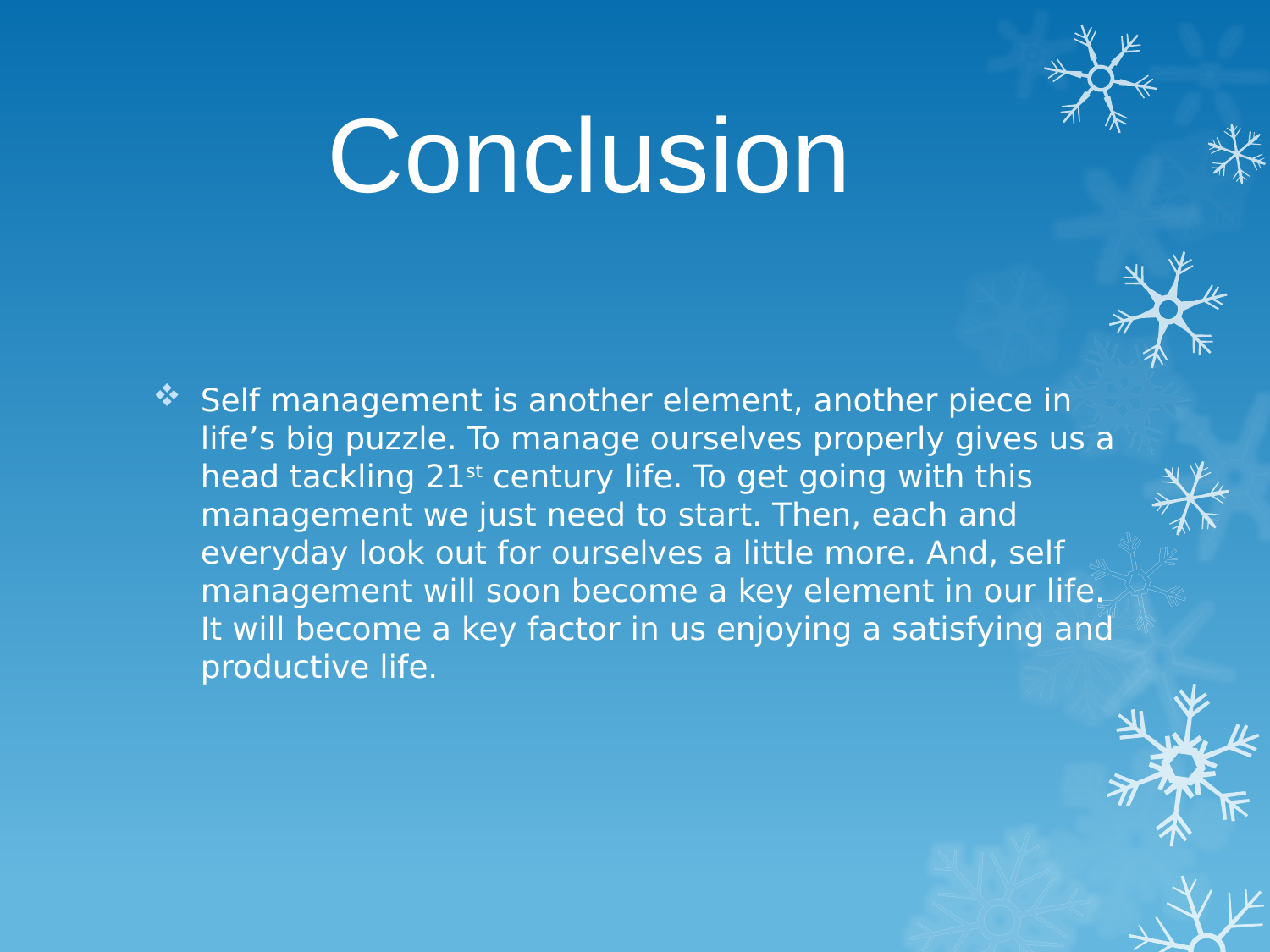

# Conclusion
Self management is another element, another piece in life’s big puzzle. To manage ourselves properly gives us a head tackling 21st century life. To get going with this management we just need to start. Then, each and everyday look out for ourselves a little more. And, self management will soon become a key element in our life. It will become a key factor in us enjoying a satisfying and productive life.